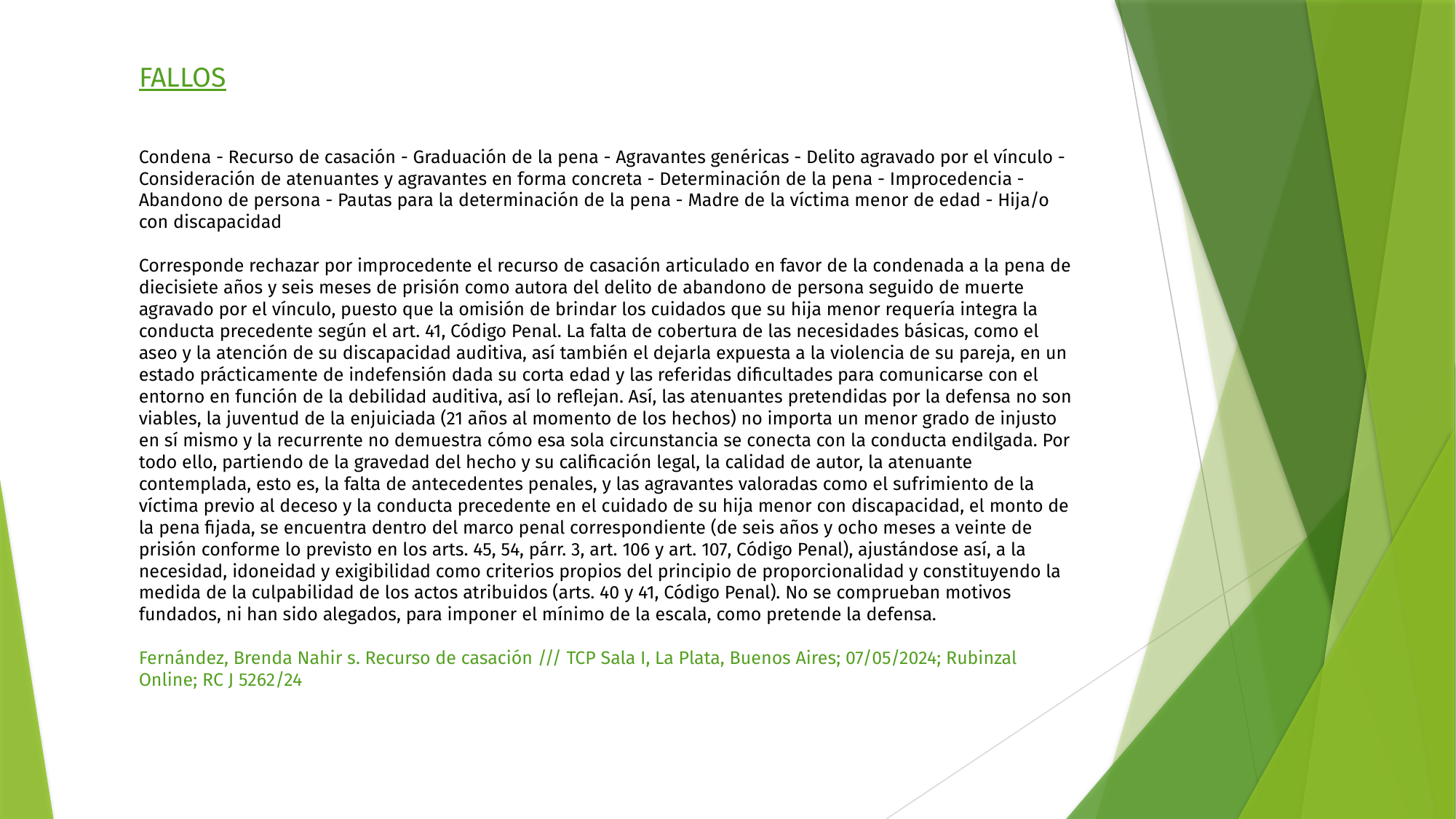

FALLOS
Condena - Recurso de casación - Graduación de la pena - Agravantes genéricas - Delito agravado por el vínculo - Consideración de atenuantes y agravantes en forma concreta - Determinación de la pena - Improcedencia - Abandono de persona - Pautas para la determinación de la pena - Madre de la víctima menor de edad - Hija/o con discapacidad

Corresponde rechazar por improcedente el recurso de casación articulado en favor de la condenada a la pena de diecisiete años y seis meses de prisión como autora del delito de abandono de persona seguido de muerte agravado por el vínculo, puesto que la omisión de brindar los cuidados que su hija menor requería integra la conducta precedente según el art. 41, Código Penal. La falta de cobertura de las necesidades básicas, como el aseo y la atención de su discapacidad auditiva, así también el dejarla expuesta a la violencia de su pareja, en un estado prácticamente de indefensión dada su corta edad y las referidas dificultades para comunicarse con el entorno en función de la debilidad auditiva, así lo reflejan. Así, las atenuantes pretendidas por la defensa no son viables, la juventud de la enjuiciada (21 años al momento de los hechos) no importa un menor grado de injusto en sí mismo y la recurrente no demuestra cómo esa sola circunstancia se conecta con la conducta endilgada. Por todo ello, partiendo de la gravedad del hecho y su calificación legal, la calidad de autor, la atenuante contemplada, esto es, la falta de antecedentes penales, y las agravantes valoradas como el sufrimiento de la víctima previo al deceso y la conducta precedente en el cuidado de su hija menor con discapacidad, el monto de la pena fijada, se encuentra dentro del marco penal correspondiente (de seis años y ocho meses a veinte de prisión conforme lo previsto en los arts. 45, 54, párr. 3, art. 106 y art. 107, Código Penal), ajustándose así, a la necesidad, idoneidad y exigibilidad como criterios propios del principio de proporcionalidad y constituyendo la medida de la culpabilidad de los actos atribuidos (arts. 40 y 41, Código Penal). No se comprueban motivos fundados, ni han sido alegados, para imponer el mínimo de la escala, como pretende la defensa.

Fernández, Brenda Nahir s. Recurso de casación /// TCP Sala I, La Plata, Buenos Aires; 07/05/2024; Rubinzal Online; RC J 5262/24